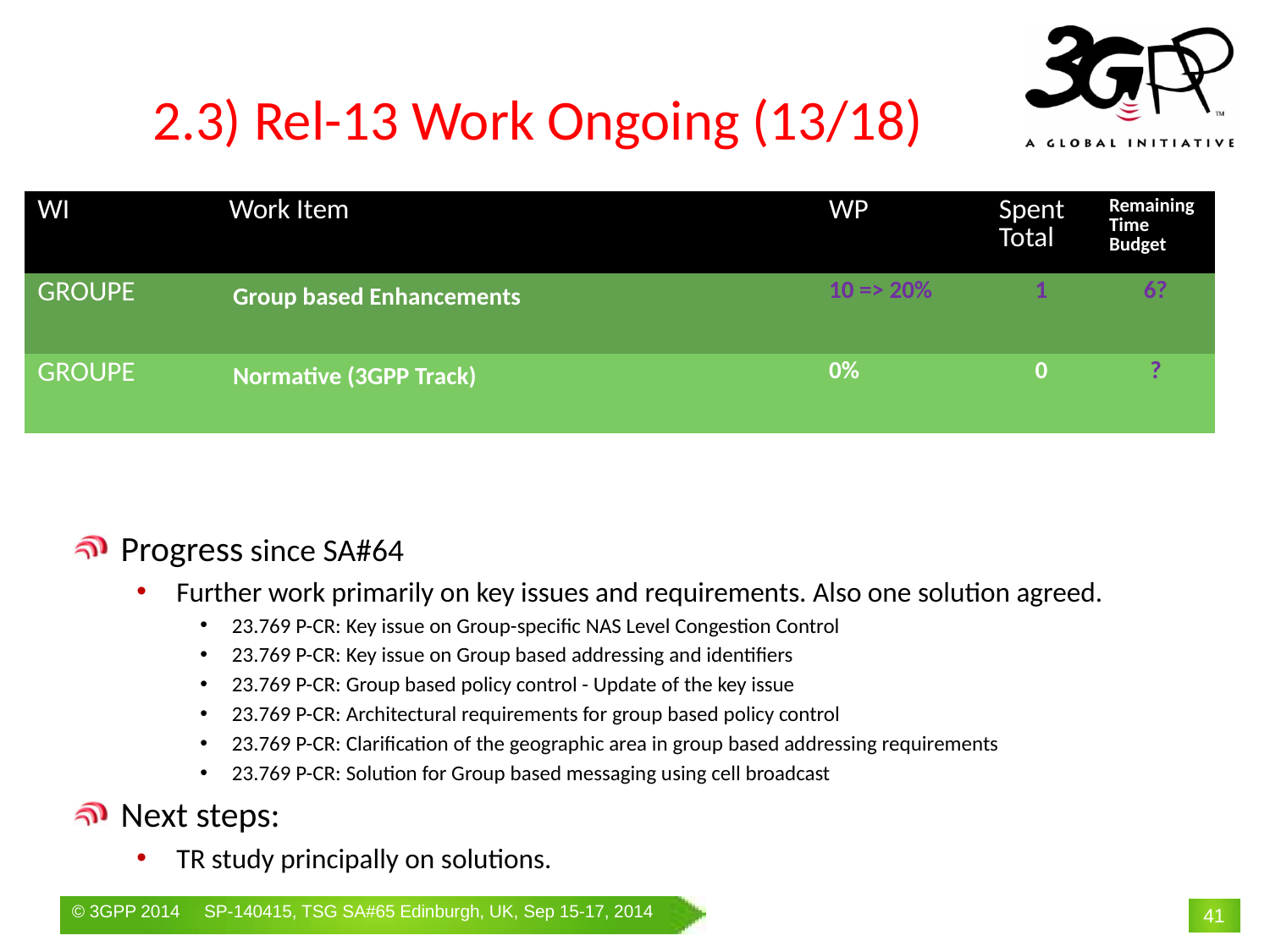

# 2.3) Rel-13 Work Ongoing (13/18)
| WI | Work Item | WP | Spent Total | Remaining Time Budget |
| --- | --- | --- | --- | --- |
| GROUPE | Group based Enhancements | 10 => 20% | 1 | 6? |
| GROUPE | Normative (3GPP Track) | 0% | 0 | ? |
Progress since SA#64
Further work primarily on key issues and requirements. Also one solution agreed.
23.769 P-CR: Key issue on Group-specific NAS Level Congestion Control
23.769 P-CR: Key issue on Group based addressing and identifiers
23.769 P-CR: Group based policy control - Update of the key issue
23.769 P-CR: Architectural requirements for group based policy control
23.769 P-CR: Clarification of the geographic area in group based addressing requirements
23.769 P-CR: Solution for Group based messaging using cell broadcast
Next steps:
TR study principally on solutions.